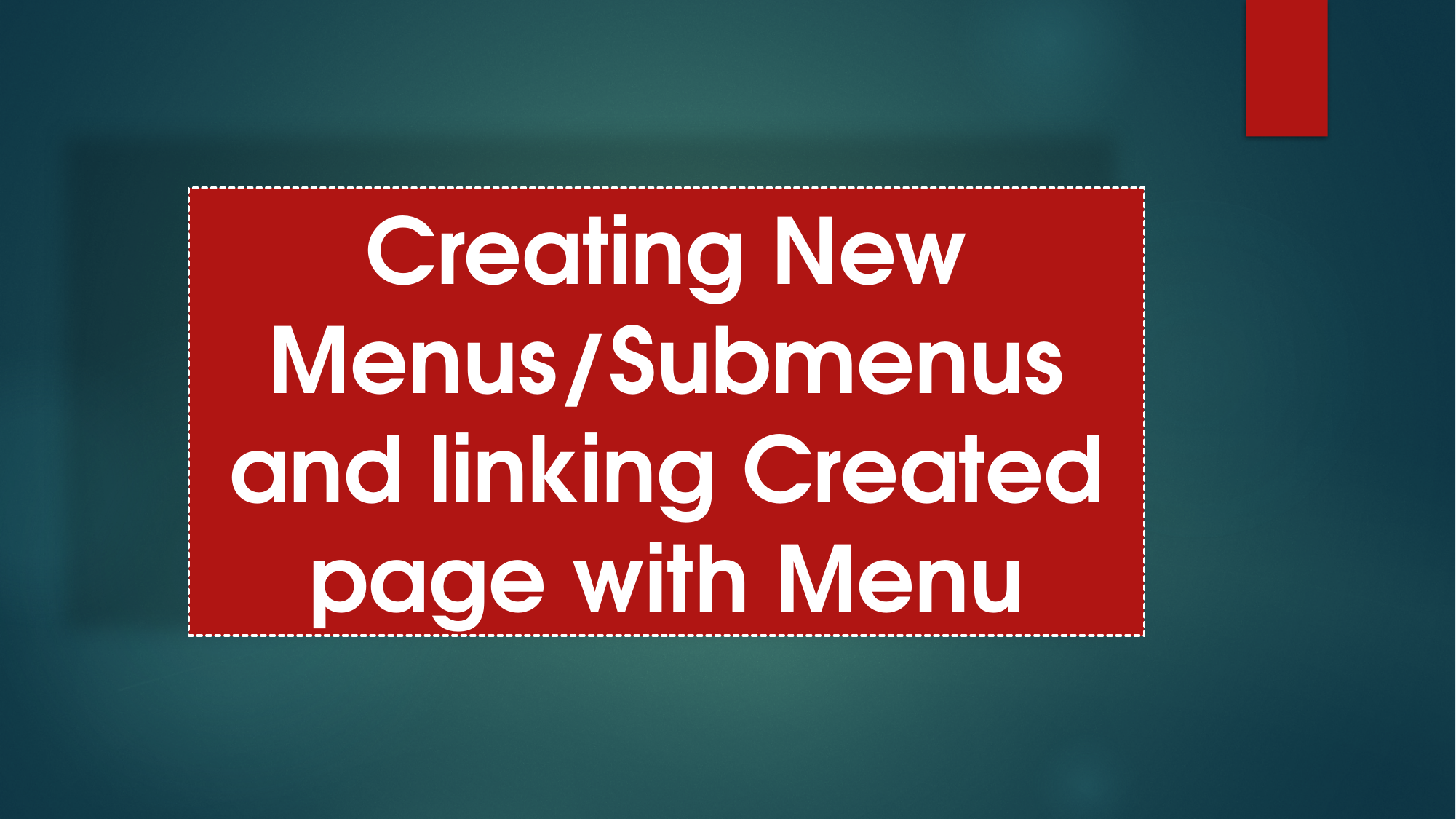

Creating New Menus/Submenus and linking Created page with Menu